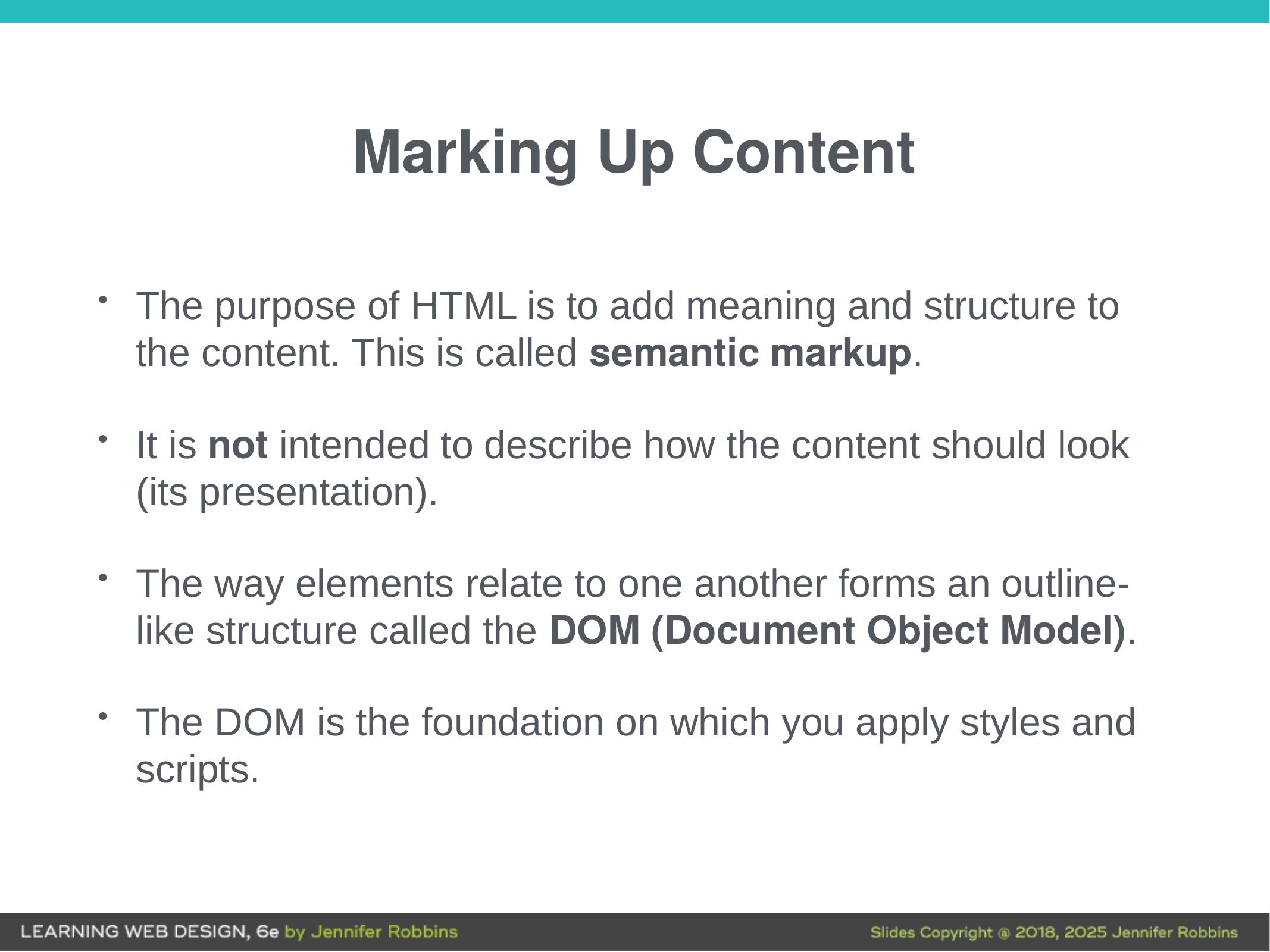

# Marking Up Content
The purpose of HTML is to add meaning and structure to the content. This is called semantic markup.
It is not intended to describe how the content should look (its presentation).
The way elements relate to one another forms an outline-like structure called the DOM (Document Object Model).
The DOM is the foundation on which you apply styles and scripts.